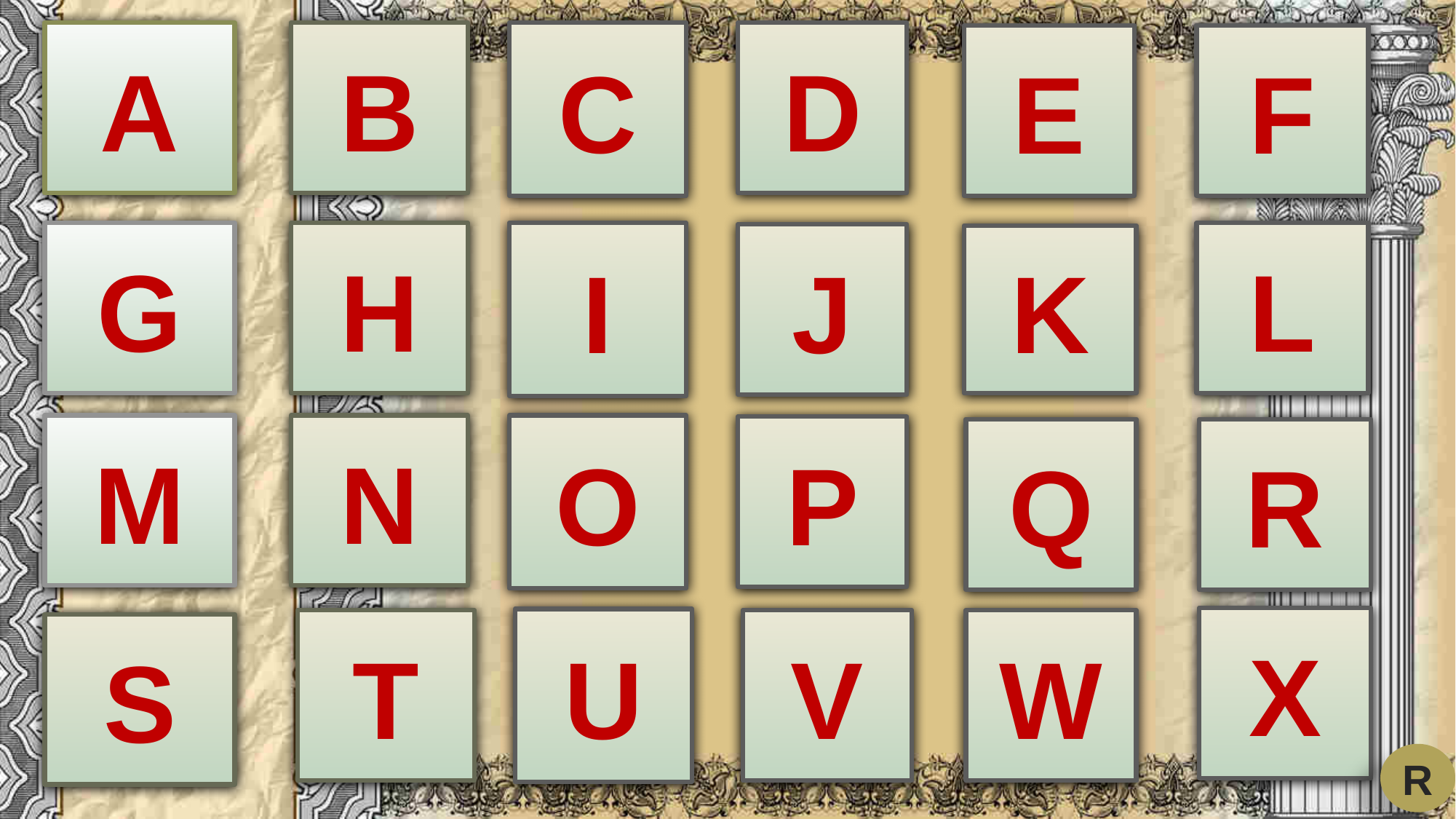

A
B
C
D
E
F
G
H
I
L
J
K
M
N
O
P
Q
R
X
U
T
V
W
S
R